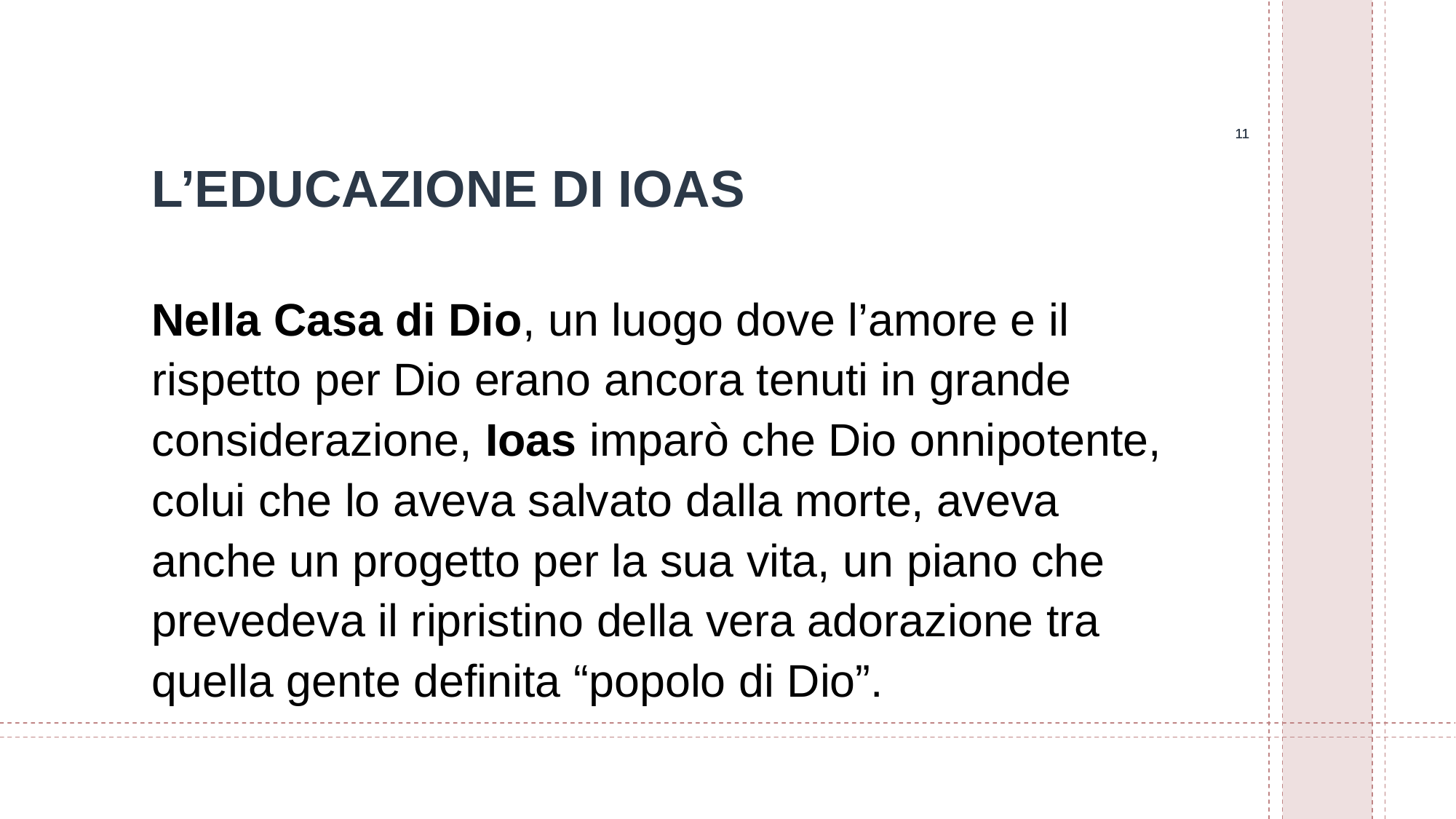

11
11
# L’EDUCAZIONE DI IOAS
Nella Casa di Dio, un luogo dove l’amore e il rispetto per Dio erano ancora tenuti in grande considerazione, Ioas imparò che Dio onnipotente, colui che lo aveva salvato dalla morte, aveva anche un progetto per la sua vita, un piano che prevedeva il ripristino della vera adorazione tra quella gente definita “popolo di Dio”.